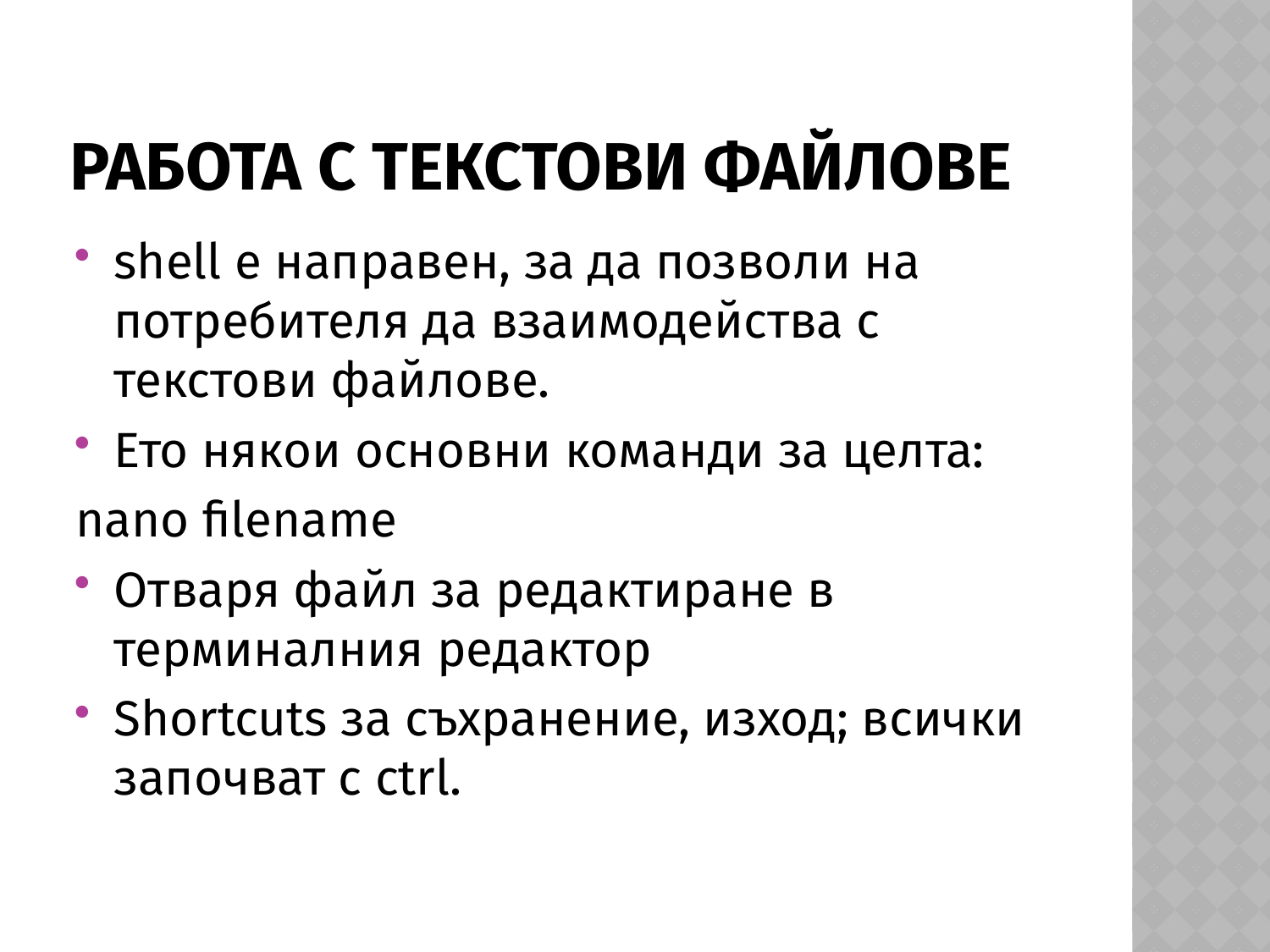

# Работа с текстови файлове
shell е направен, за да позволи на потребителя да взаимодейства с текстови файлове.
Ето някои основни команди за целта:
nano filename
Отваря файл за редактиране в терминалния редактор
Shortcuts за съхранение, изход; всички започват с ctrl.